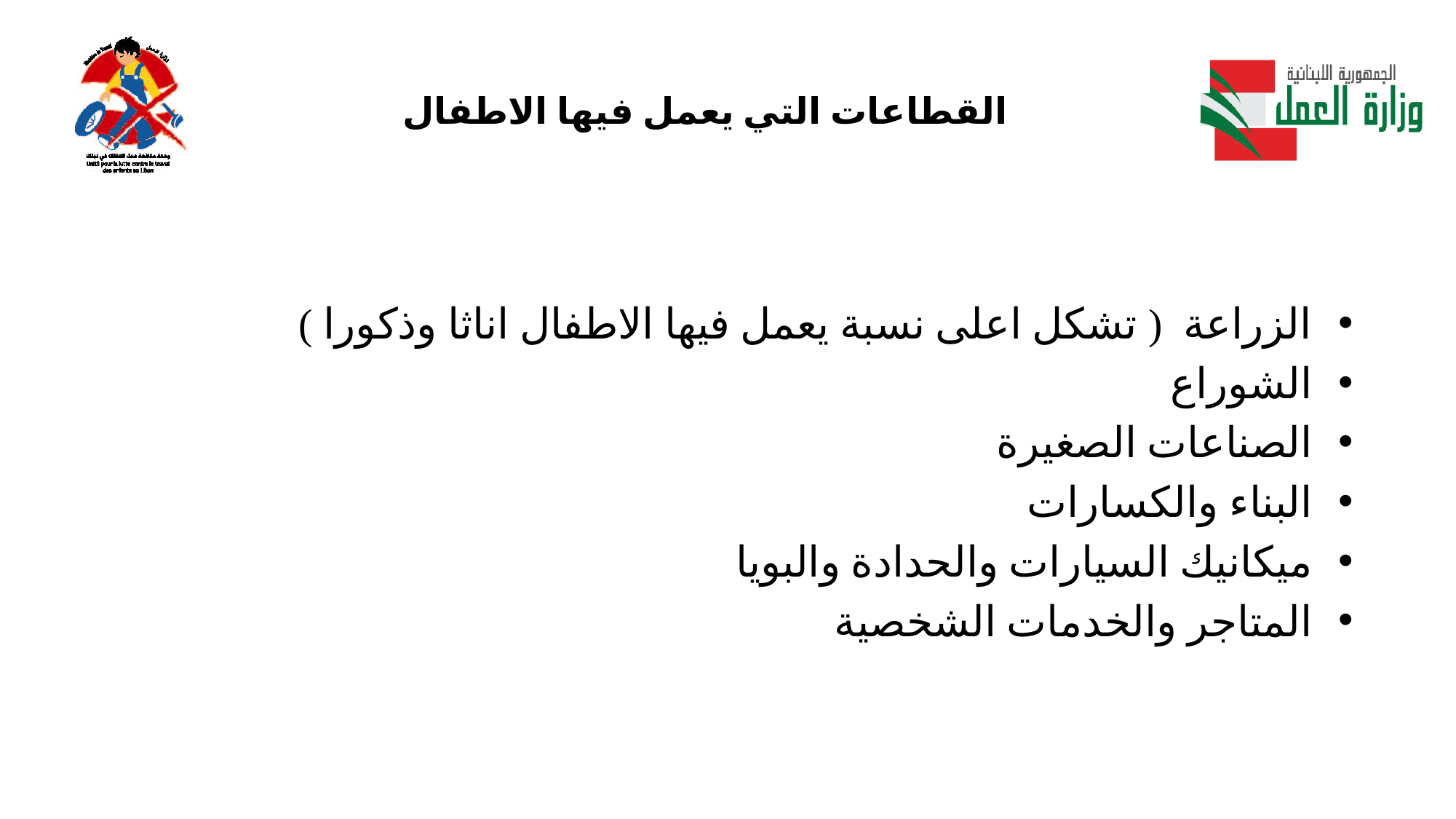

# القطاعات التي يعمل فيها الاطفال
الزراعة  ( تشكل اعلى نسبة يعمل فيها الاطفال اناثا وذكورا )
الشوراع
الصناعات الصغيرة
البناء والكسارات
ميكانيك السيارات والحدادة والبويا
المتاجر والخدمات الشخصية